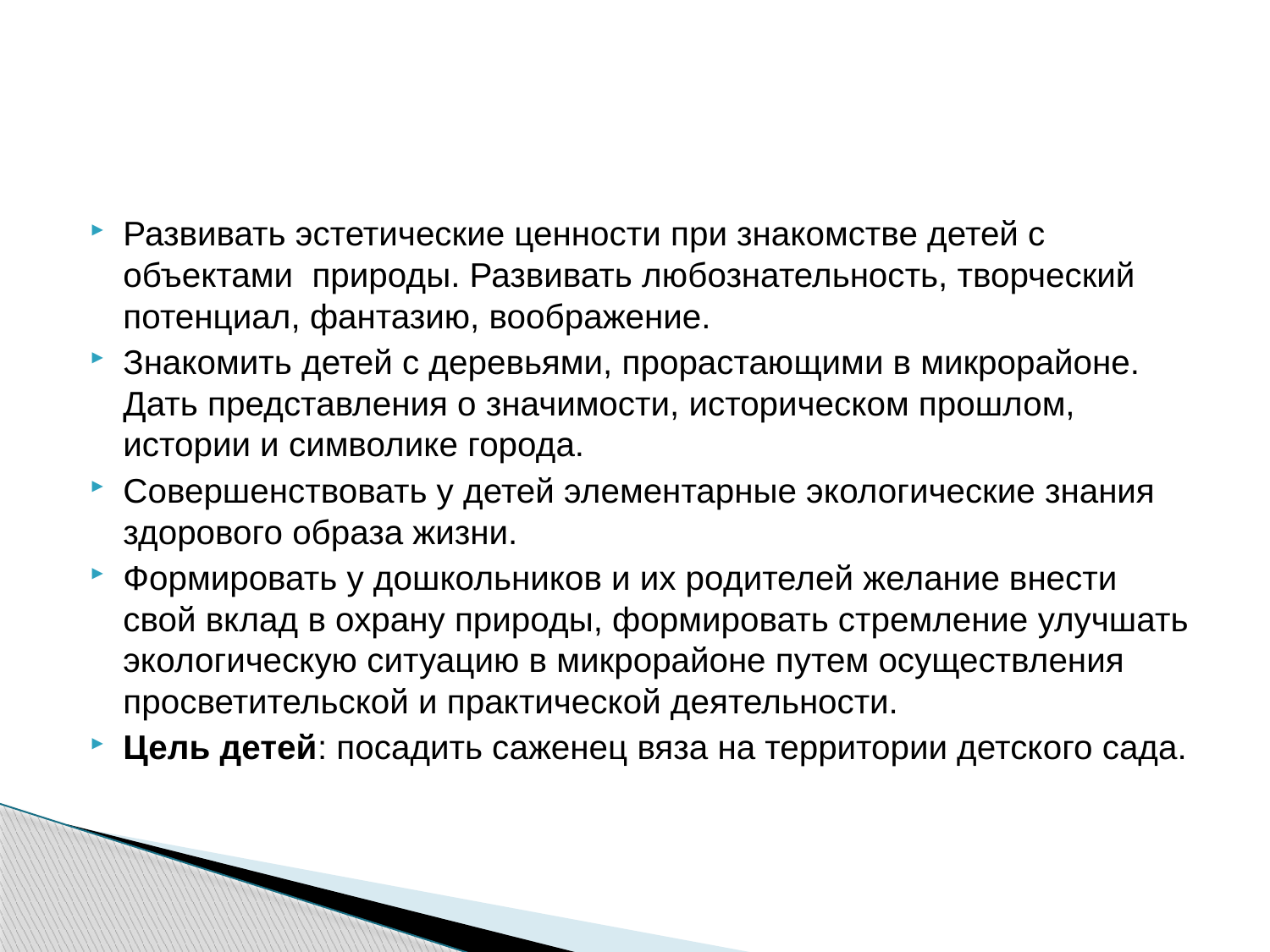

Развивать эстетические ценности при знакомстве детей с объектами  природы. Развивать любознательность, творческий потенциал, фантазию, воображение.
Знакомить детей с деревьями, прорастающими в микрорайоне. Дать представления о значимости, историческом прошлом, истории и символике города.
Совершенствовать у детей элементарные экологические знания здорового образа жизни.
Формировать у дошкольников и их родителей желание внести свой вклад в охрану природы, формировать стремление улучшать экологическую ситуацию в микрорайоне путем осуществления просветительской и практической деятельности.
Цель детей: посадить саженец вяза на территории детского сада.